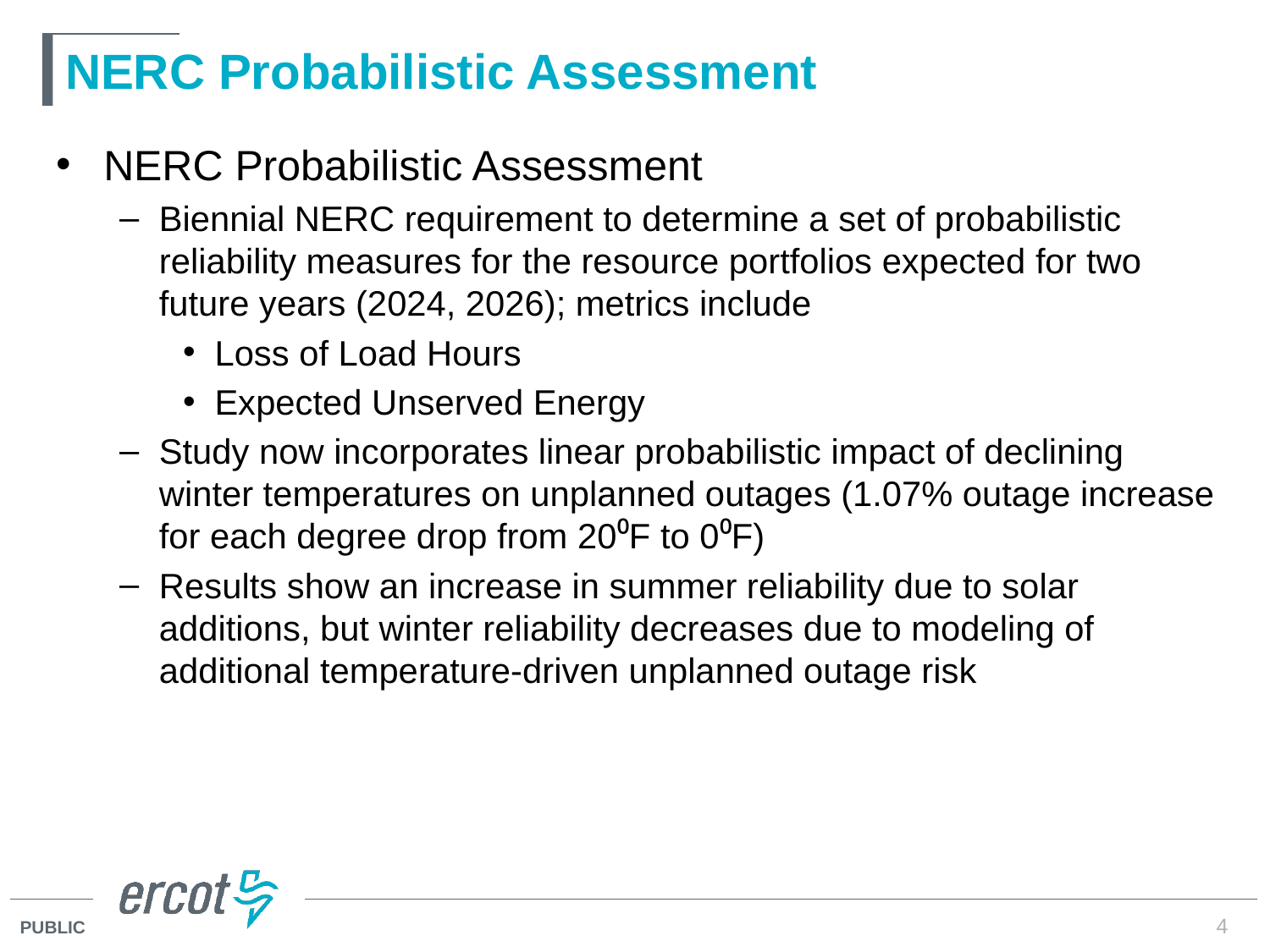

# NERC Probabilistic Assessment
NERC Probabilistic Assessment
Biennial NERC requirement to determine a set of probabilistic reliability measures for the resource portfolios expected for two future years (2024, 2026); metrics include
Loss of Load Hours
Expected Unserved Energy
Study now incorporates linear probabilistic impact of declining winter temperatures on unplanned outages (1.07% outage increase for each degree drop from 20⁰F to 0⁰F)
Results show an increase in summer reliability due to solar additions, but winter reliability decreases due to modeling of additional temperature-driven unplanned outage risk
4